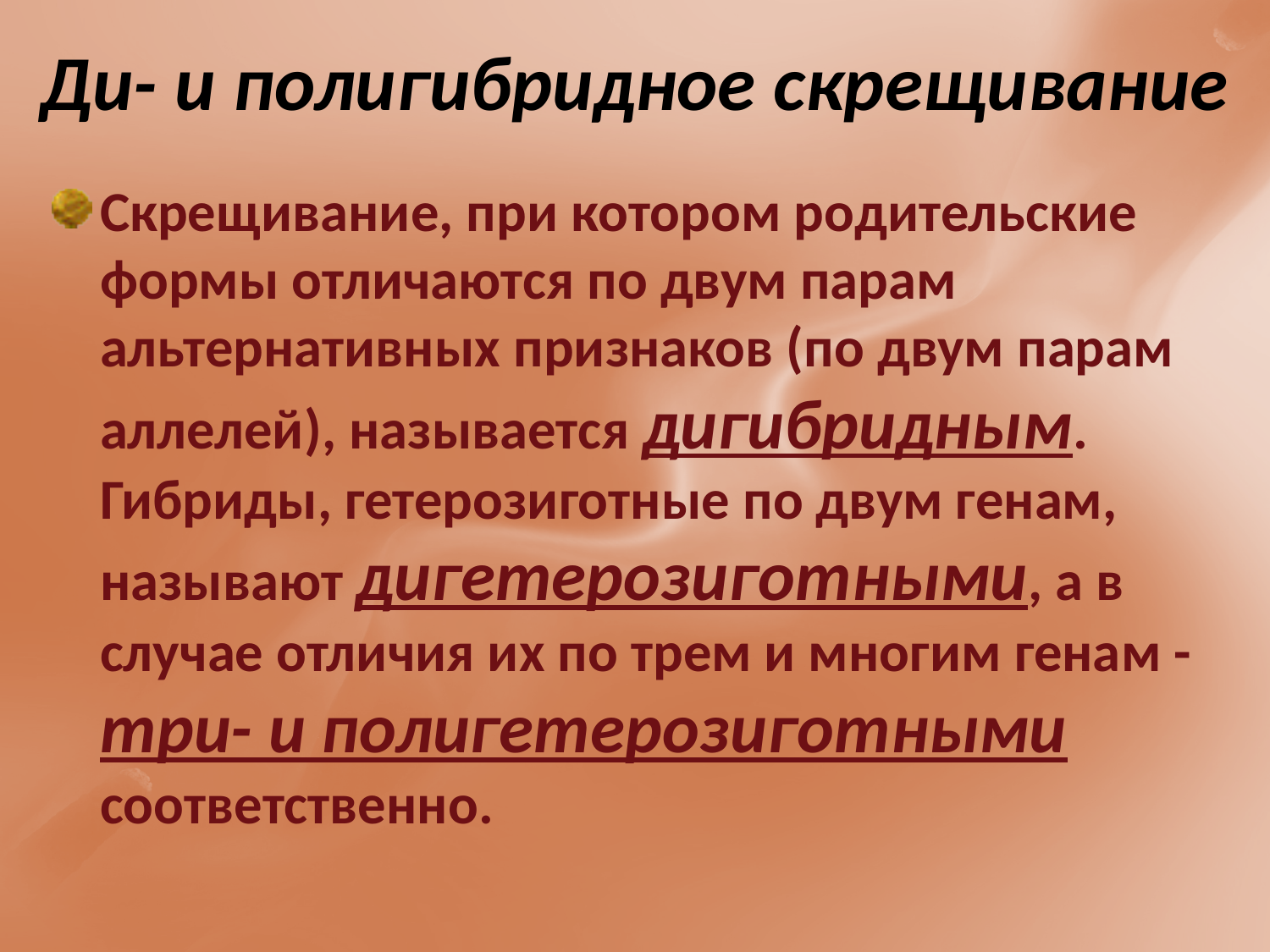

# Ди- и полигибридное скрещивание
Скрещивание, при котором родительские формы отличаются по двум парам альтернативных признаков (по двум парам аллелей), называется дигибридным. Гибриды, гетерозиготные по двум генам, называют дигетерозиготными, а в случае отличия их по трем и многим генам - три- и полигетерозиготными соответственно.